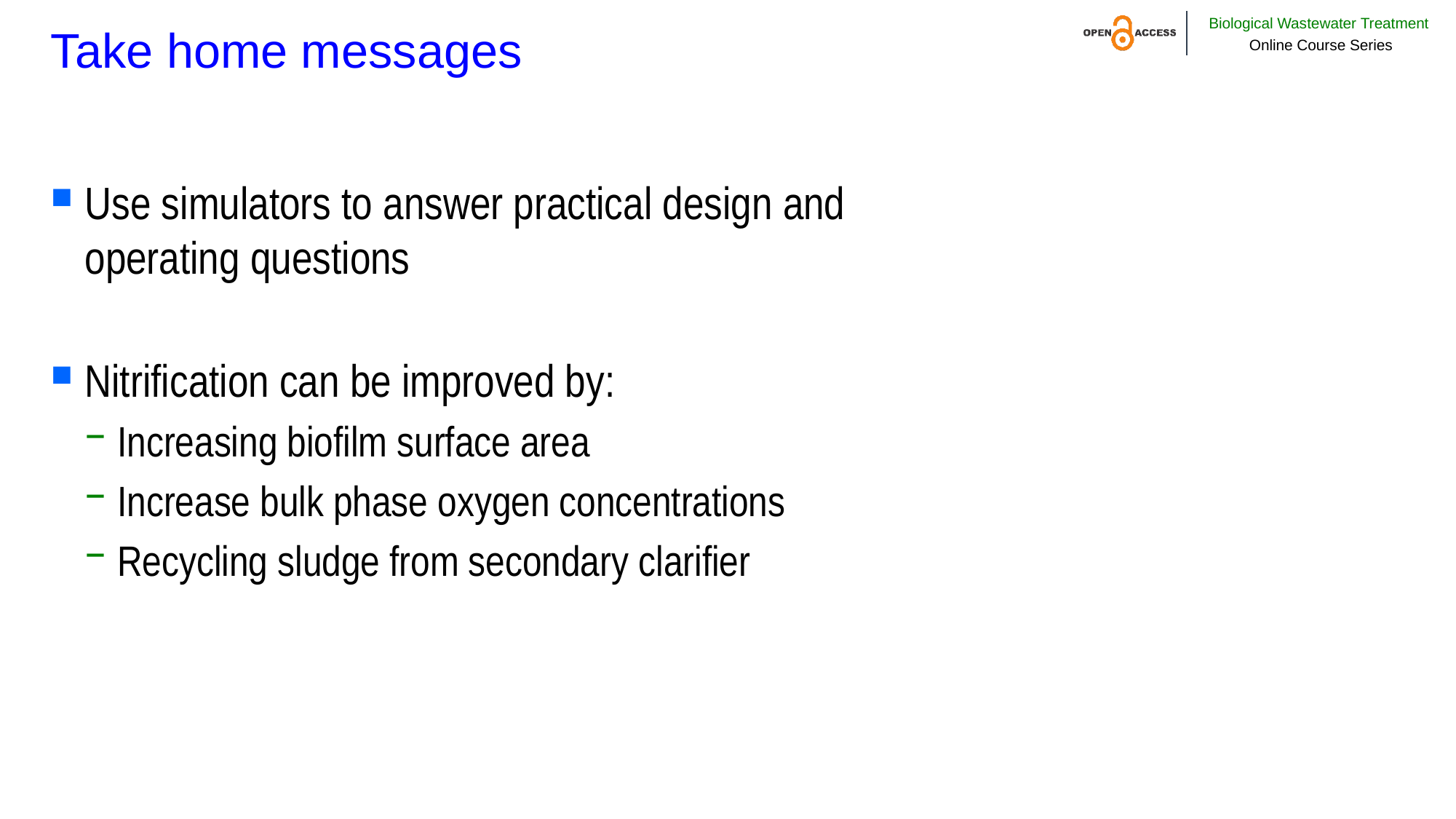

# Take home messages

Use simulators to answer practical design and operating questions

Nitrification can be improved by:
Increasing biofilm surface area
Increase bulk phase oxygen concentrations
Recycling sludge from secondary clarifier